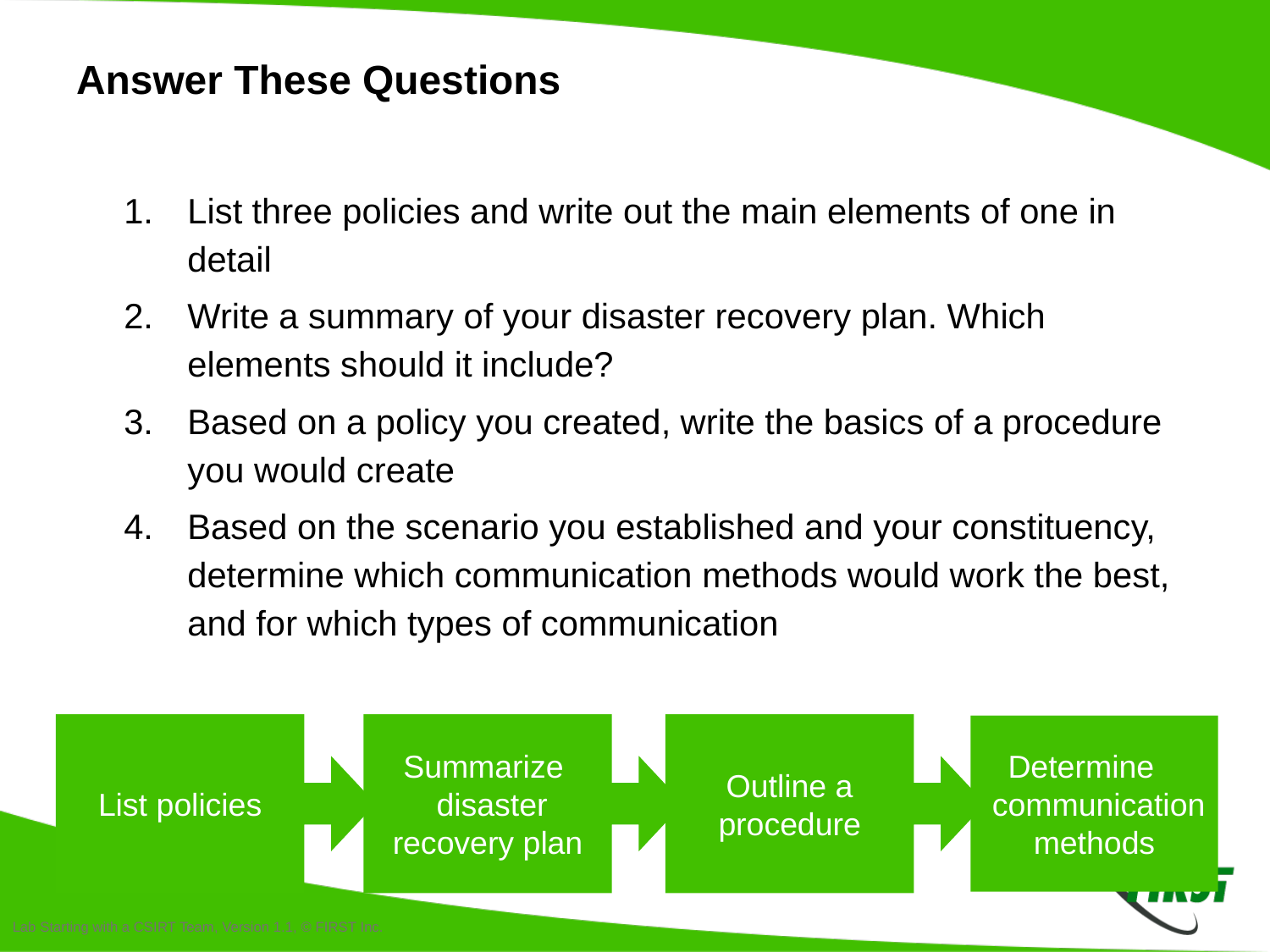

# Answer These Questions
List three policies and write out the main elements of one in detail
Write a summary of your disaster recovery plan. Which elements should it include?
Based on a policy you created, write the basics of a procedure you would create
Based on the scenario you established and your constituency, determine which communication methods would work the best, and for which types of communication
List policies
Summarize
 disaster recovery plan
Outline a procedure
Determine
 communication methods